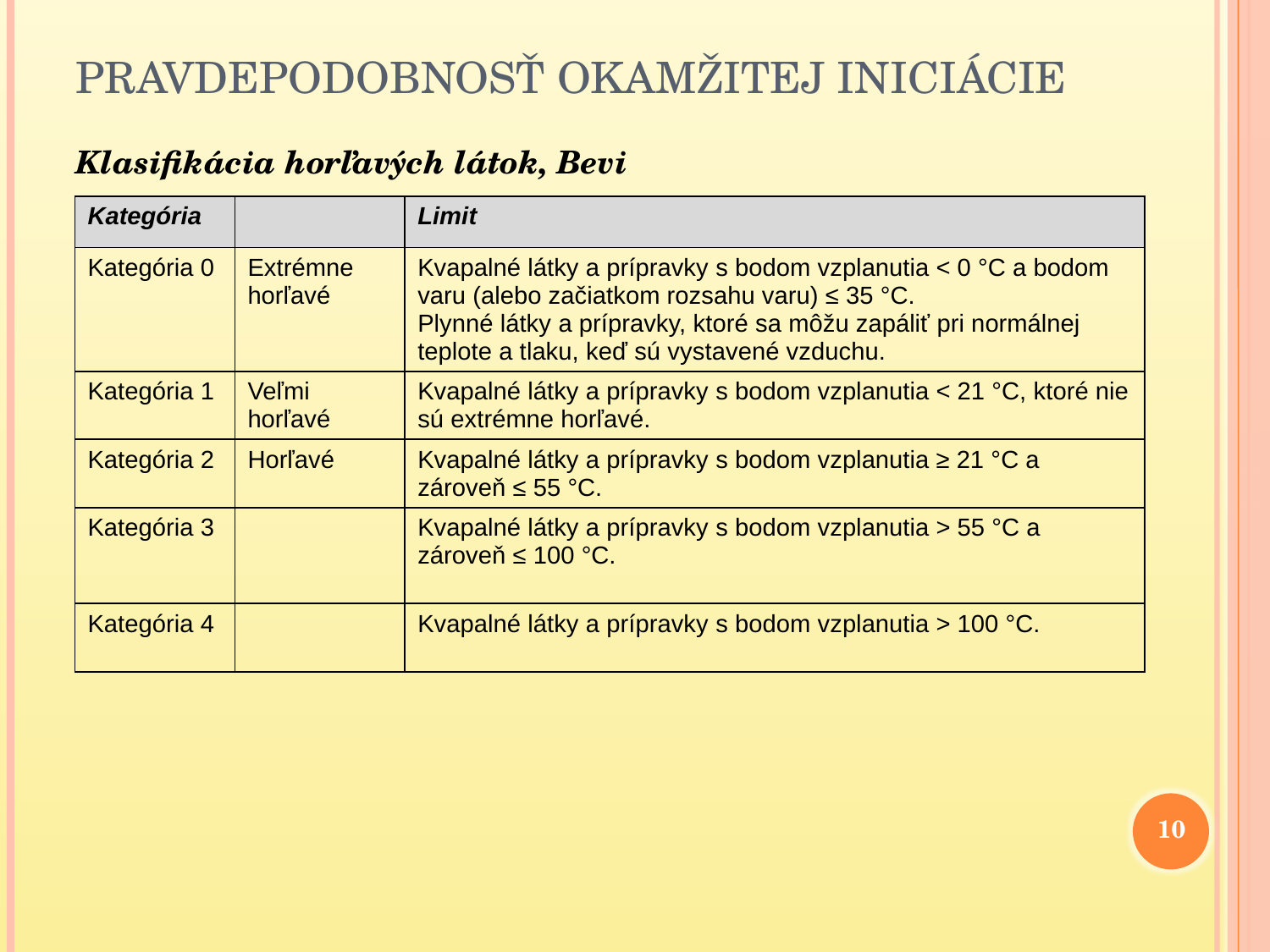

# Pravdepodobnosť okamžitej iniciácie
Klasifikácia horľavých látok, Bevi

| Kategória |  | Limit |
| --- | --- | --- |
| Kategória 0 | Extrémne horľavé | Kvapalné látky a prípravky s bodom vzplanutia < 0 °C a bodom varu (alebo začiatkom rozsahu varu) ≤ 35 °C. Plynné látky a prípravky, ktoré sa môžu zapáliť pri normálnej teplote a tlaku, keď sú vystavené vzduchu. |
| Kategória 1 | Veľmi horľavé | Kvapalné látky a prípravky s bodom vzplanutia < 21 °C, ktoré nie sú extrémne horľavé. |
| Kategória 2 | Horľavé | Kvapalné látky a prípravky s bodom vzplanutia ≥ 21 °C a zároveň ≤ 55 °C. |
| Kategória 3 |  | Kvapalné látky a prípravky s bodom vzplanutia > 55 °C a zároveň ≤ 100 °C. |
| Kategória 4 |  | Kvapalné látky a prípravky s bodom vzplanutia > 100 °C. |
10